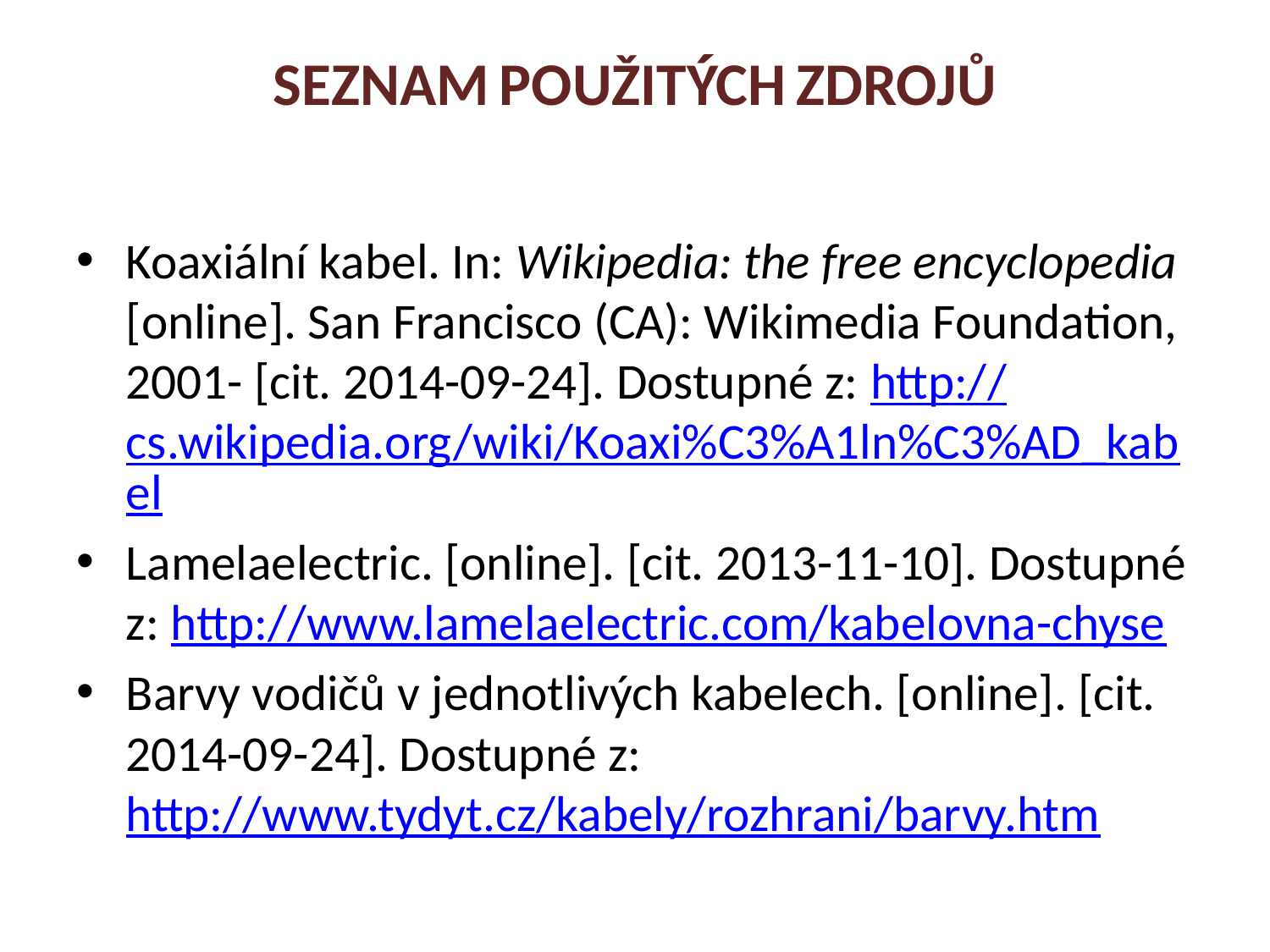

# SEZNAM POUŽITÝCH ZDROJŮ
Koaxiální kabel. In: Wikipedia: the free encyclopedia [online]. San Francisco (CA): Wikimedia Foundation, 2001- [cit. 2014-09-24]. Dostupné z: http://cs.wikipedia.org/wiki/Koaxi%C3%A1ln%C3%AD_kabel
Lamelaelectric. [online]. [cit. 2013-11-10]. Dostupné z: http://www.lamelaelectric.com/kabelovna-chyse
Barvy vodičů v jednotlivých kabelech. [online]. [cit. 2014-09-24]. Dostupné z: http://www.tydyt.cz/kabely/rozhrani/barvy.htm